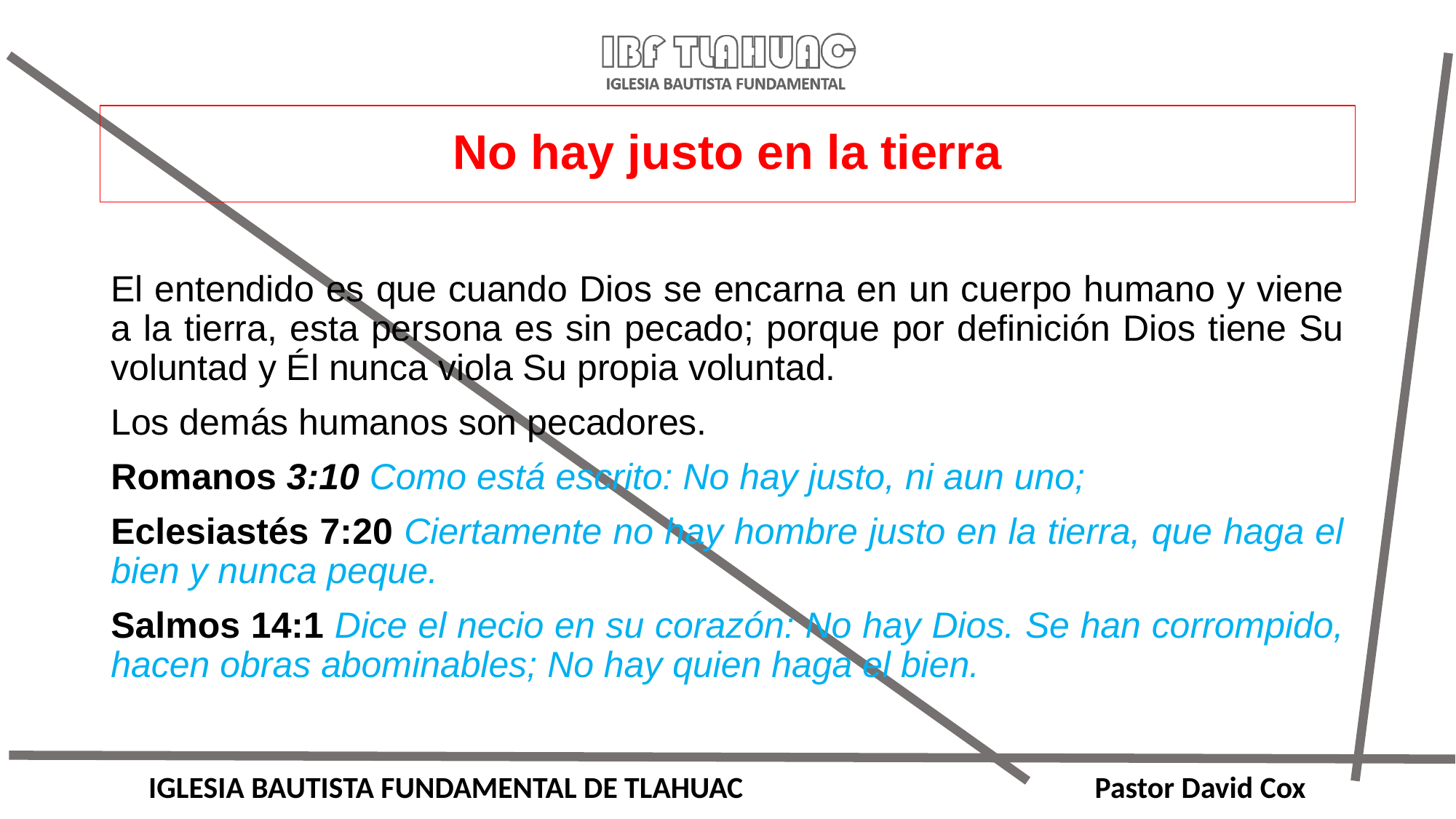

# No hay justo en la tierra
El entendido es que cuando Dios se encarna en un cuerpo humano y viene a la tierra, esta persona es sin pecado; porque por definición Dios tiene Su voluntad y Él nunca viola Su propia voluntad.
Los demás humanos son pecadores.
Romanos 3:10 Como está escrito: No hay justo, ni aun uno;
Eclesiastés 7:20 Ciertamente no hay hombre justo en la tierra, que haga el bien y nunca peque.
Salmos 14:1 Dice el necio en su corazón: No hay Dios. Se han corrompido, hacen obras abominables; No hay quien haga el bien.
IGLESIA BAUTISTA FUNDAMENTAL DE TLAHUAC                                                   Pastor David Cox